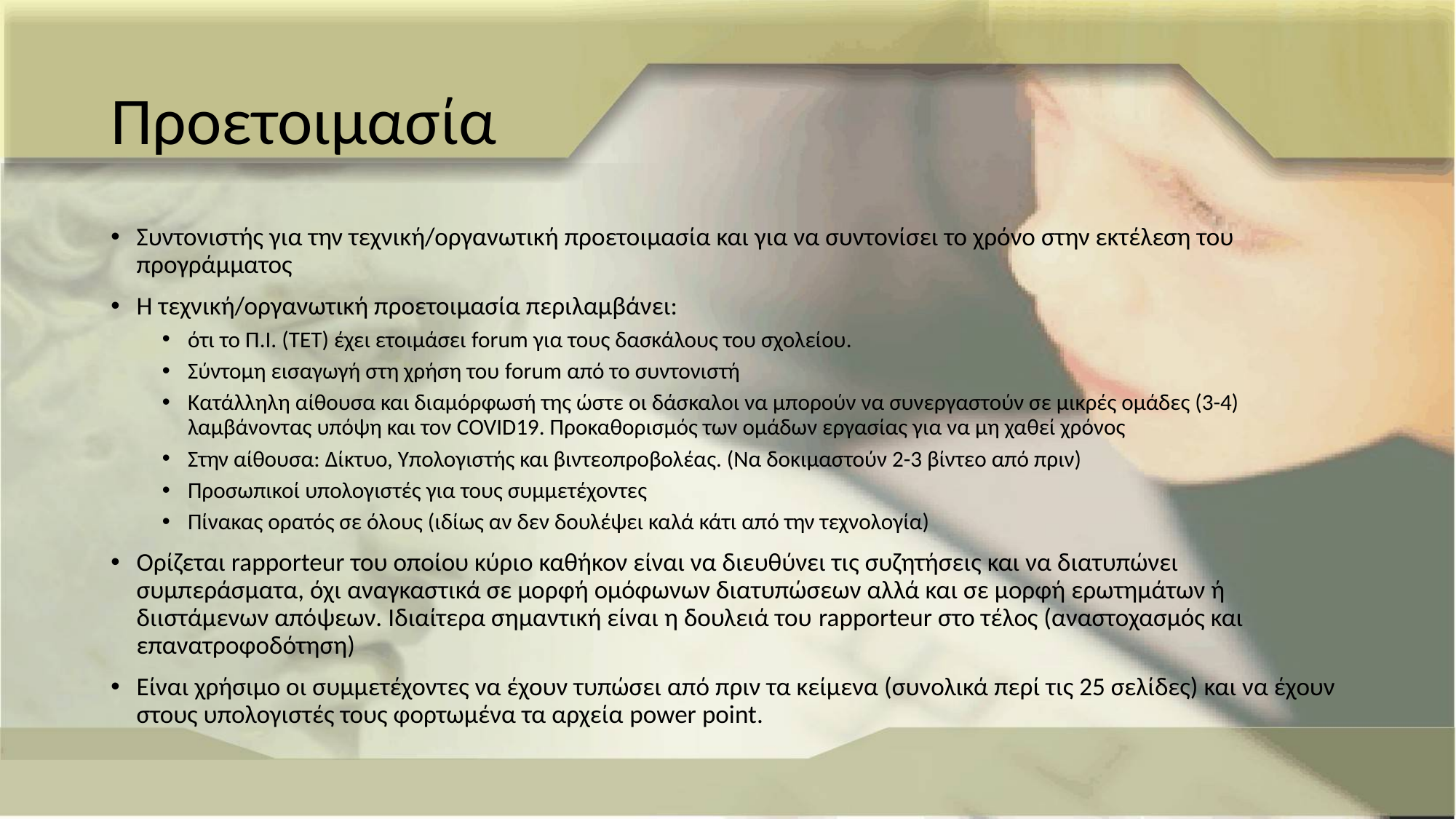

# Προετοιμασία
Συντονιστής για την τεχνική/οργανωτική προετοιμασία και για να συντονίσει το χρόνο στην εκτέλεση του προγράμματος
Η τεχνική/οργανωτική προετοιμασία περιλαμβάνει:
ότι το Π.Ι. (ΤΕΤ) έχει ετοιμάσει forum για τους δασκάλους του σχολείου.
Σύντομη εισαγωγή στη χρήση του forum από το συντονιστή
Κατάλληλη αίθουσα και διαμόρφωσή της ώστε οι δάσκαλοι να μπορούν να συνεργαστούν σε μικρές ομάδες (3-4) λαμβάνοντας υπόψη και τον COVID19. Προκαθορισμός των ομάδων εργασίας για να μη χαθεί χρόνος
Στην αίθουσα: Δίκτυο, Υπολογιστής και βιντεοπροβολέας. (Να δοκιμαστούν 2-3 βίντεο από πριν)
Προσωπικοί υπολογιστές για τους συμμετέχοντες
Πίνακας ορατός σε όλους (ιδίως αν δεν δουλέψει καλά κάτι από την τεχνολογία)
Ορίζεται rapporteur του οποίου κύριο καθήκον είναι να διευθύνει τις συζητήσεις και να διατυπώνει συμπεράσματα, όχι αναγκαστικά σε μορφή ομόφωνων διατυπώσεων αλλά και σε μορφή ερωτημάτων ή διιστάμενων απόψεων. Ιδιαίτερα σημαντική είναι η δουλειά του rapporteur στο τέλος (αναστοχασμός και επανατροφοδότηση)
Είναι χρήσιμο οι συμμετέχοντες να έχουν τυπώσει από πριν τα κείμενα (συνολικά περί τις 25 σελίδες) και να έχουν στους υπολογιστές τους φορτωμένα τα αρχεία power point.